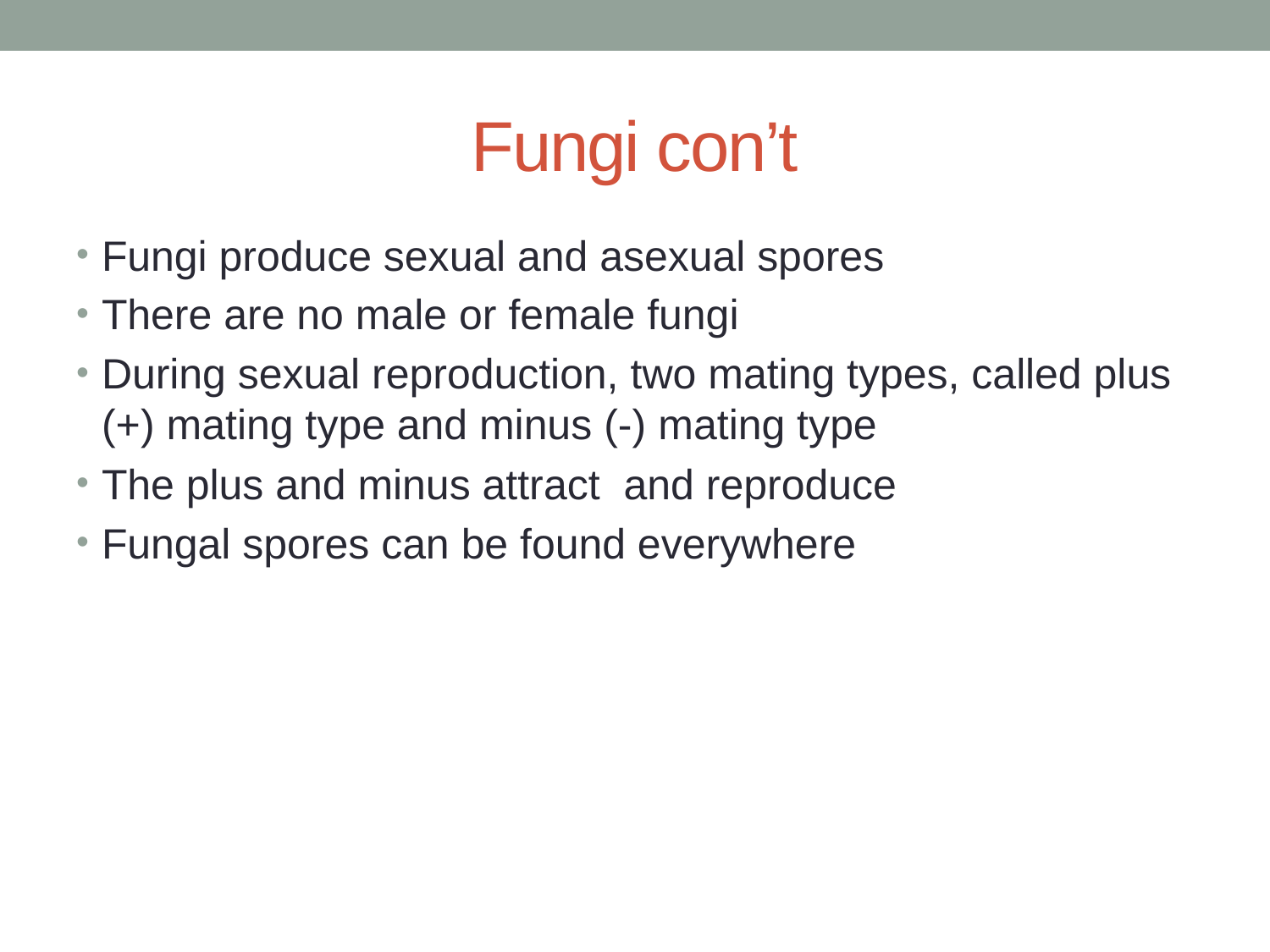

# Fungi con’t
Fungi produce sexual and asexual spores
There are no male or female fungi
During sexual reproduction, two mating types, called plus (+) mating type and minus (-) mating type
The plus and minus attract  and reproduce
Fungal spores can be found everywhere